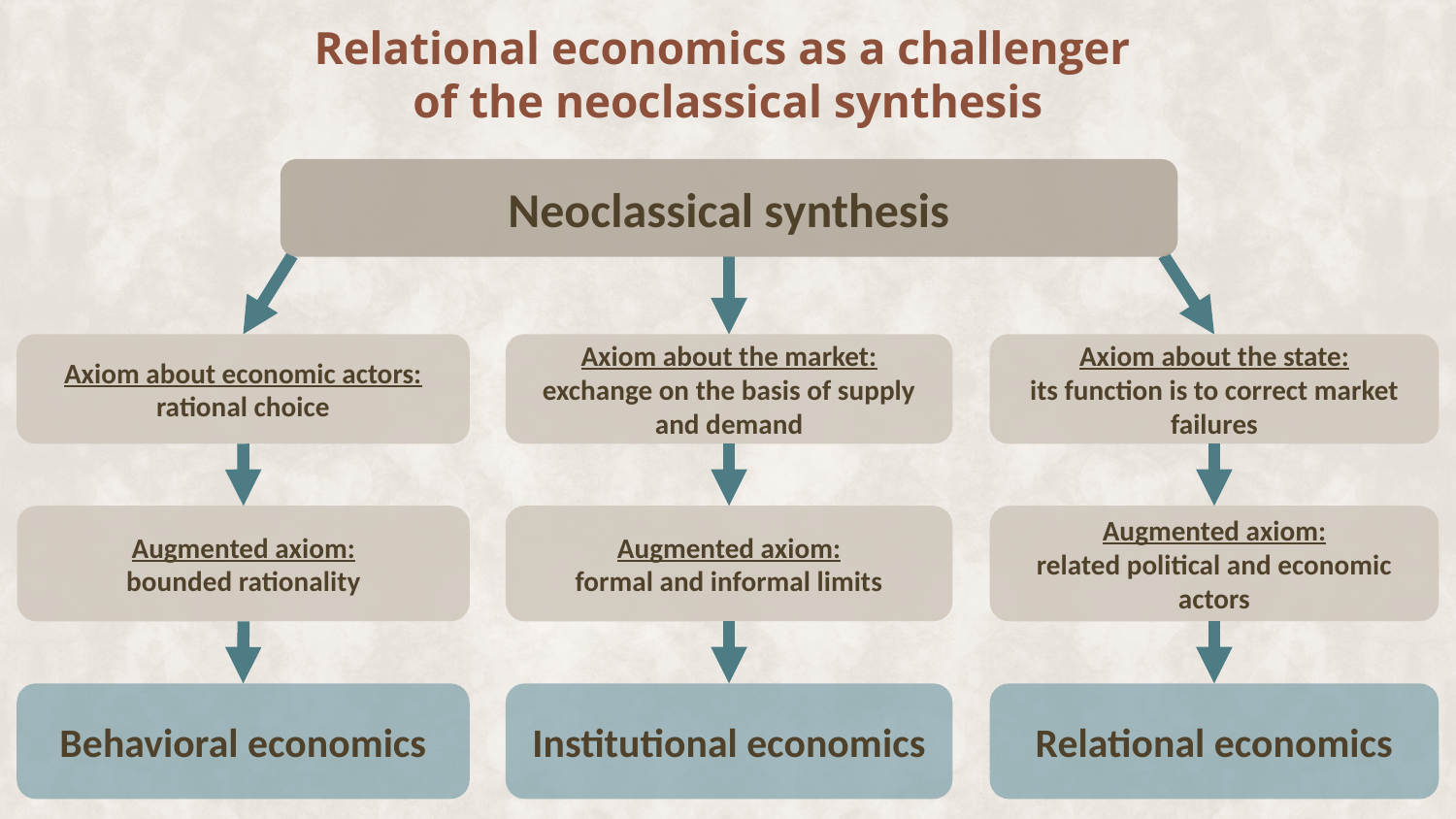

# Relational economics as a challenger of the neoclassical synthesis
Neoclassical synthesis
Axiom about economic actors:
rational choice
Axiom about the market:
exchange on the basis of supply and demand
Axiom about the state:
its function is to correct market failures
Augmented axiom:
bounded rationality
Augmented axiom:
formal and informal limits
Augmented axiom:
related political and economic actors
Institutional economics
Behavioral economics
Relational economics